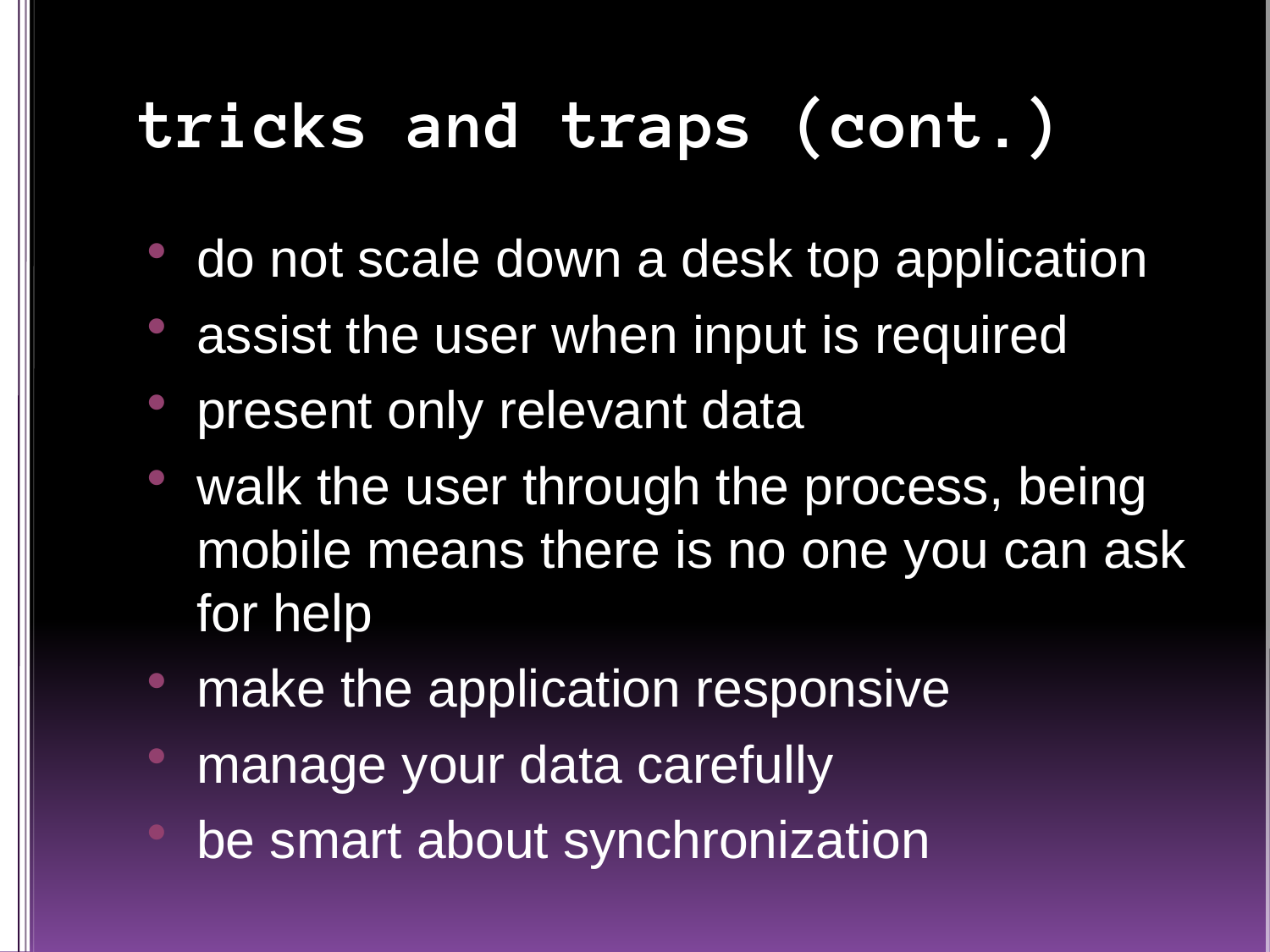

# tricks and traps (cont.)
do not scale down a desk top application
assist the user when input is required
present only relevant data
walk the user through the process, being mobile means there is no one you can ask for help
make the application responsive
manage your data carefully
be smart about synchronization